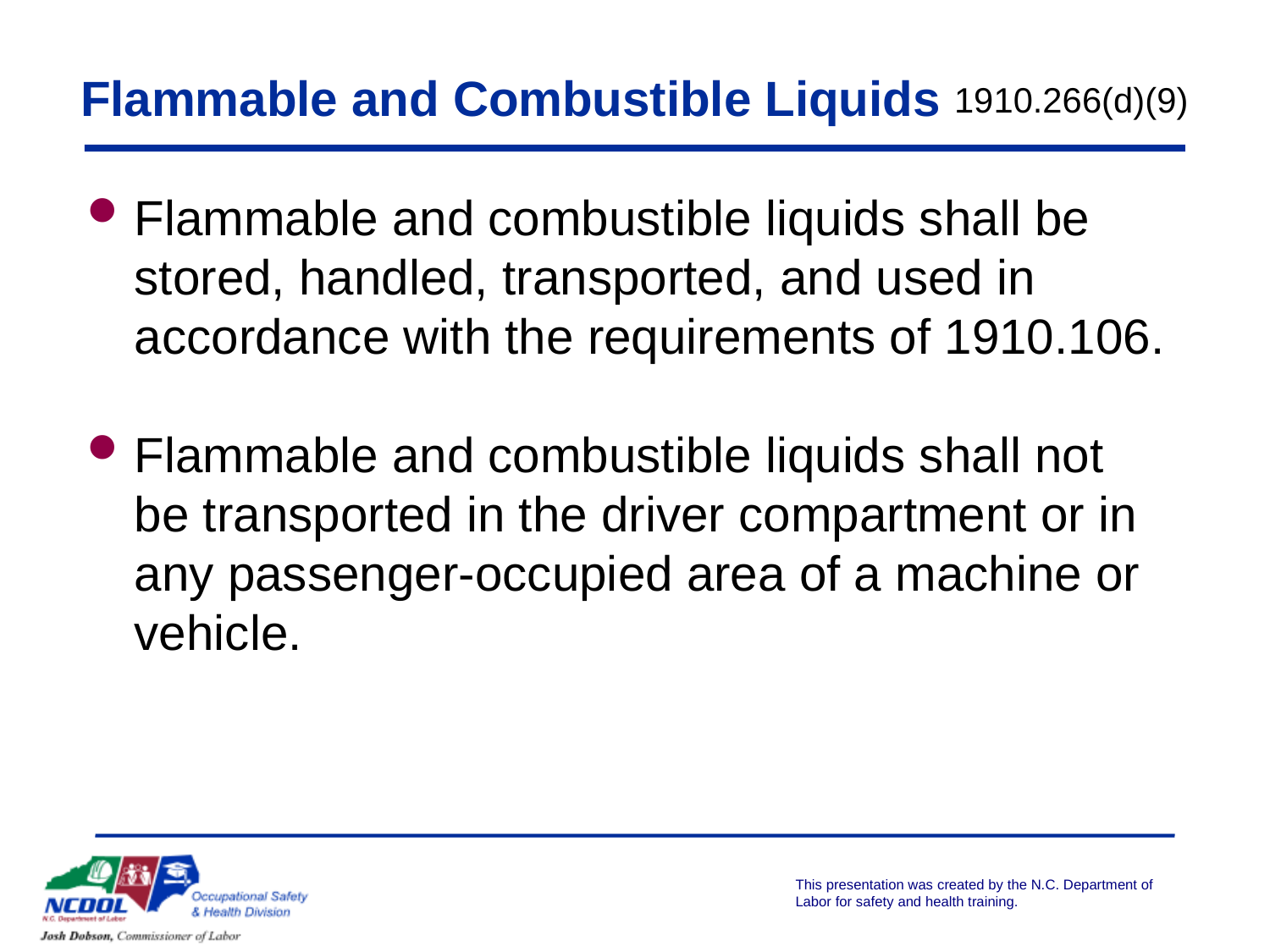

# Flammable and Combustible Liquids
1910.266(d)(9)
Flammable and combustible liquids shall be stored, handled, transported, and used in accordance with the requirements of 1910.106.

Flammable and combustible liquids shall not be transported in the driver compartment or in any passenger-occupied area of a machine or vehicle.